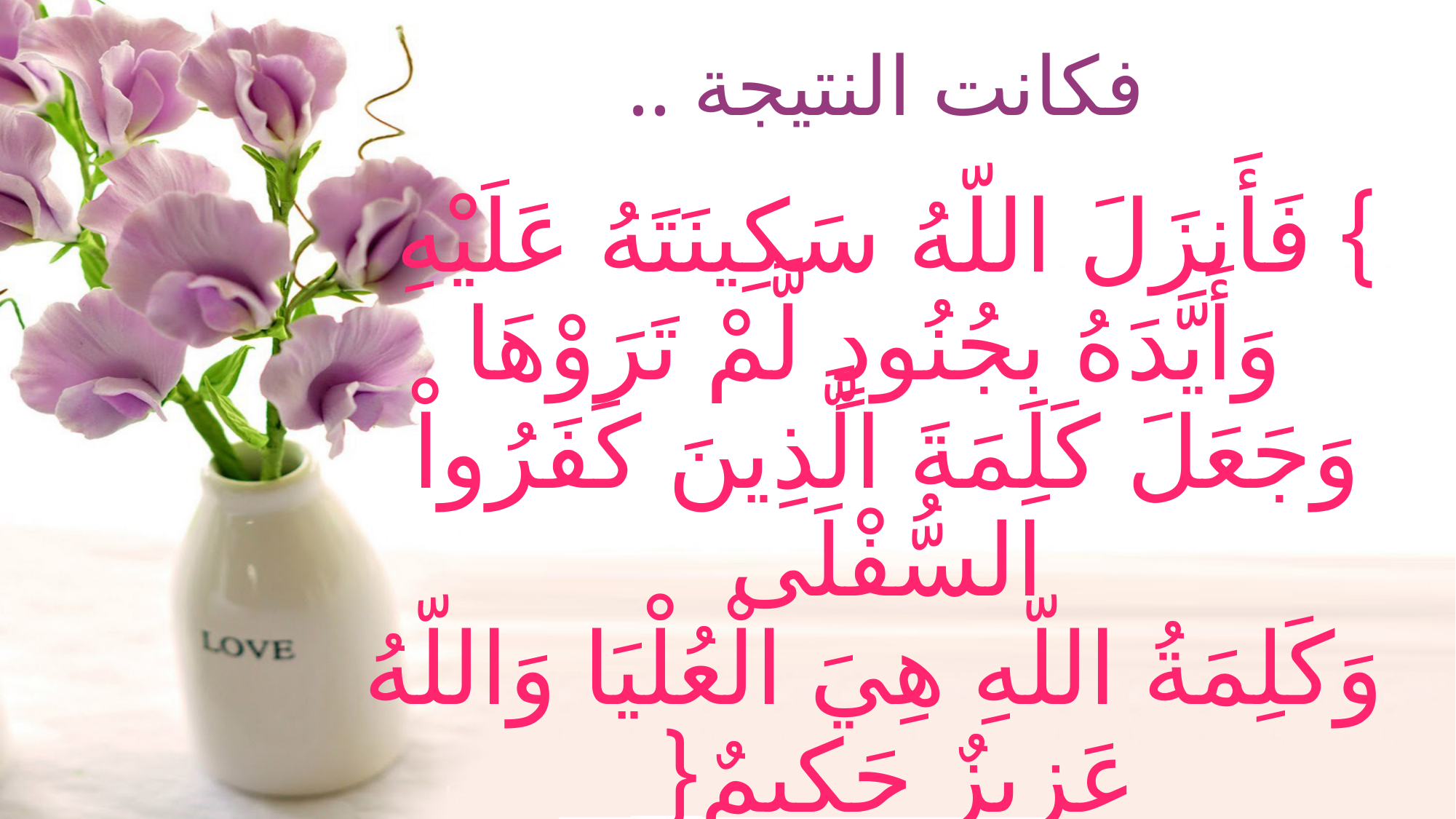

# فكانت النتيجة .. } فَأَنزَلَ اللّهُ سَكِينَتَهُ عَلَيْهِ وَأَيَّدَهُ بِجُنُودٍ لَّمْ تَرَوْهَا وَجَعَلَ كَلِمَةَ الَّذِينَ كَفَرُواْ السُّفْلَى وَكَلِمَةُ اللّهِ هِيَ الْعُلْيَا وَاللّهُ عَزِيزٌ حَكِيمٌ{